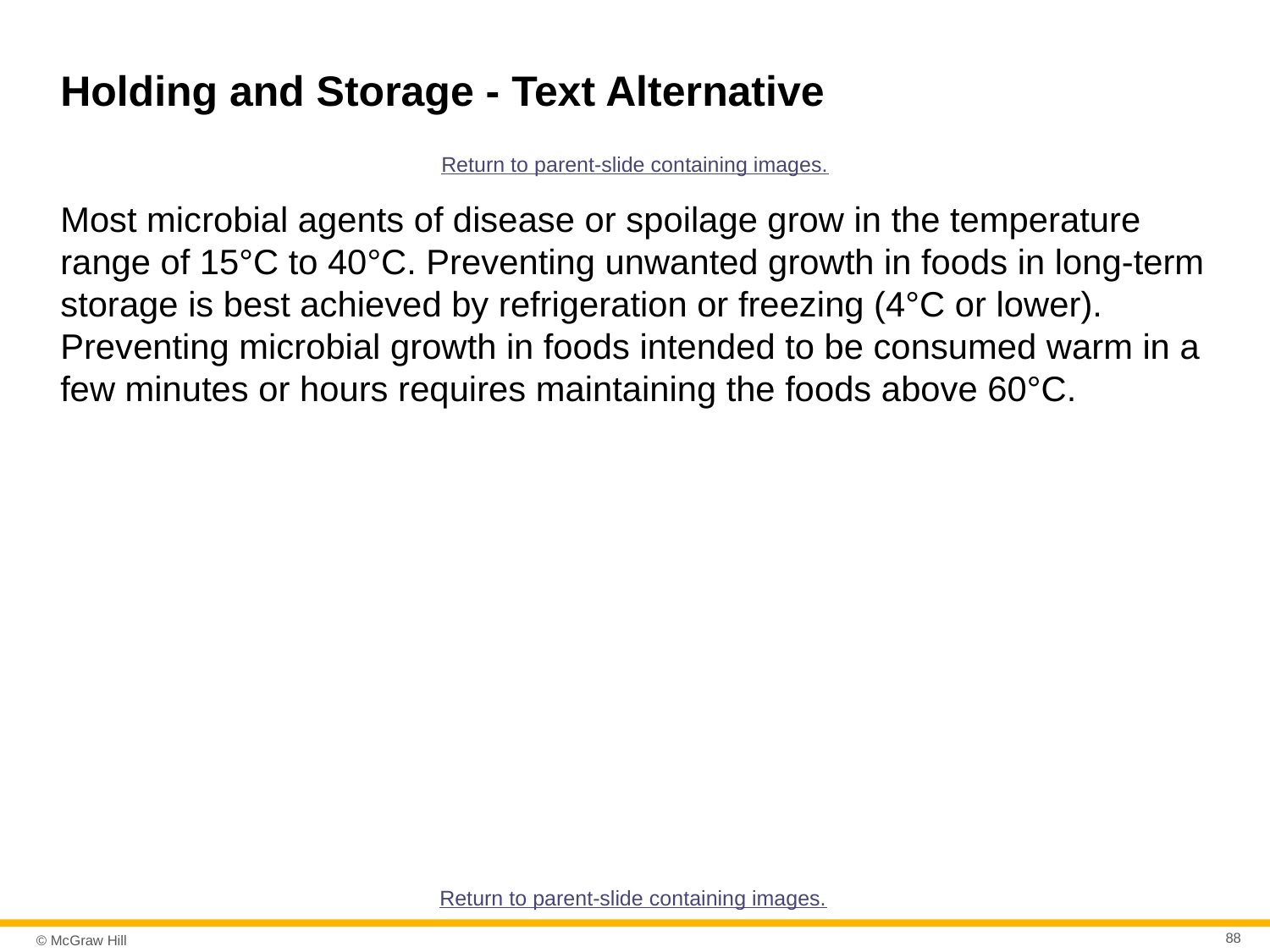

# Holding and Storage - Text Alternative
Return to parent-slide containing images.
Most microbial agents of disease or spoilage grow in the temperature range of 15°C to 40°C. Preventing unwanted growth in foods in long-term storage is best achieved by refrigeration or freezing (4°C or lower). Preventing microbial growth in foods intended to be consumed warm in a few minutes or hours requires maintaining the foods above 60°C.
Return to parent-slide containing images.